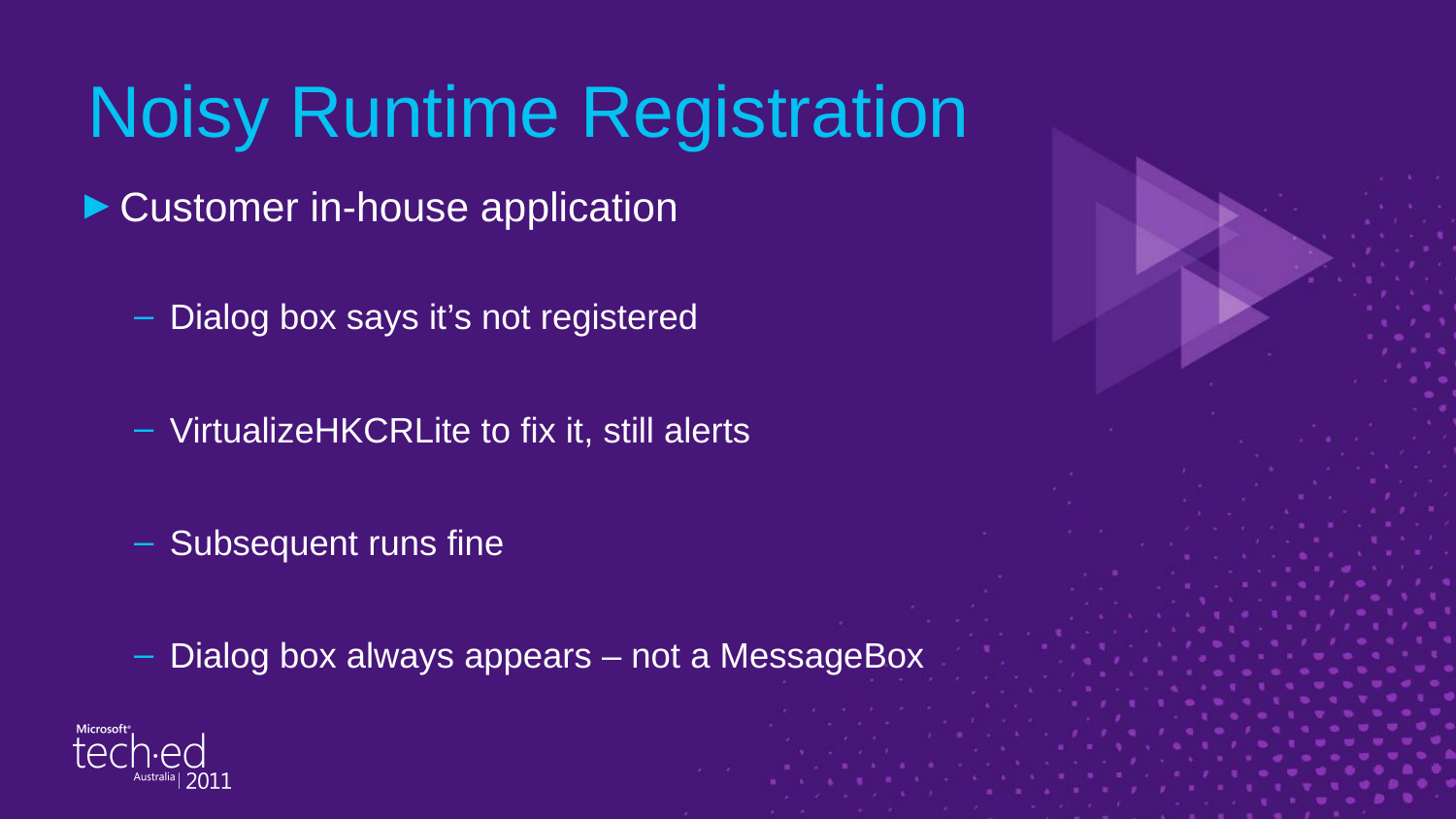

# Noisy Runtime Registration
Customer in-house application

Dialog box says it’s not registered

VirtualizeHKCRLite to fix it, still alerts

Subsequent runs fine

Dialog box always appears – not a MessageBox